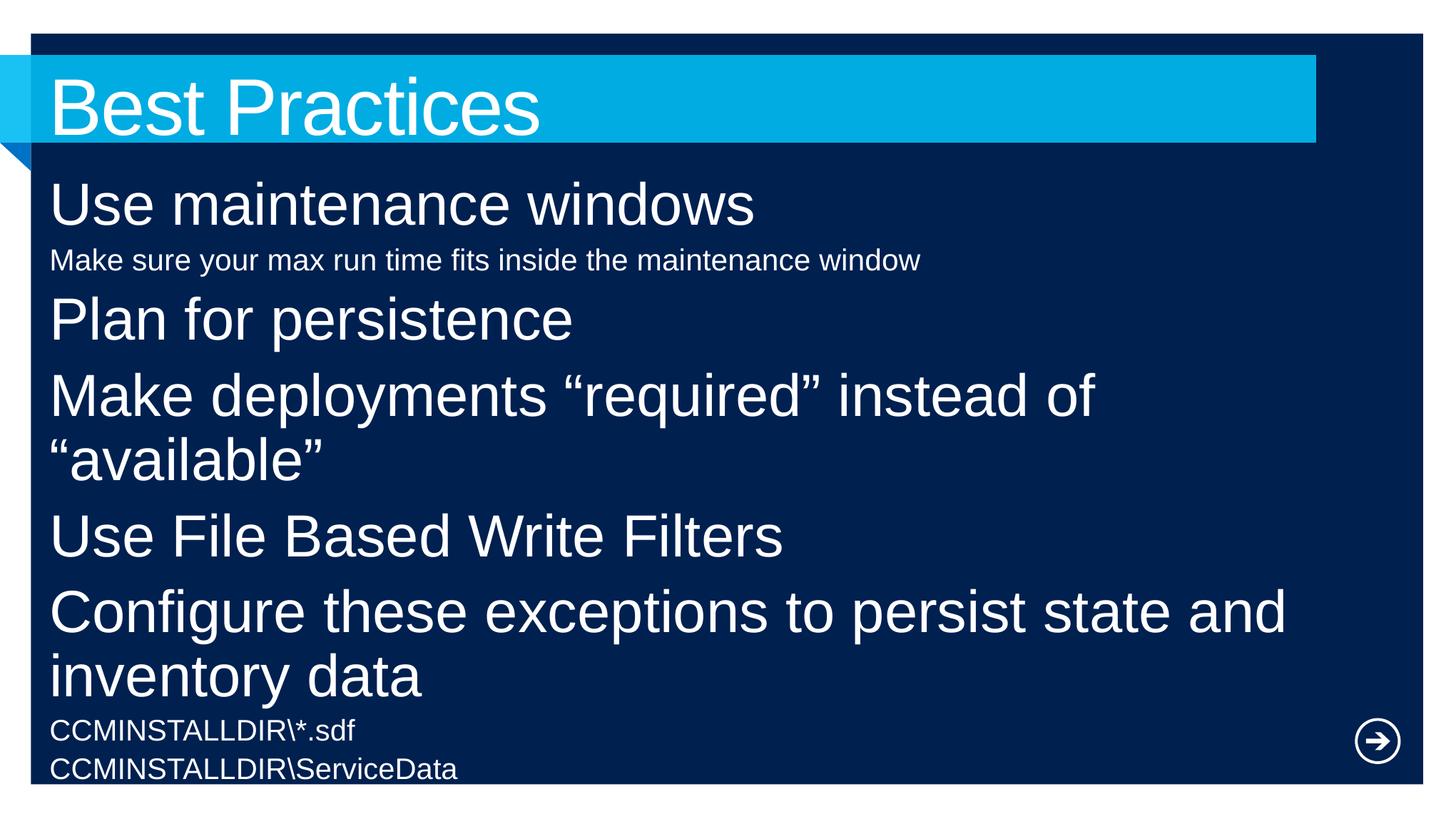

# Best Practices
Use maintenance windows
Make sure your max run time fits inside the maintenance window
Plan for persistence
Make deployments “required” instead of “available”
Use File Based Write Filters
Configure these exceptions to persist state and inventory data
CCMINSTALLDIR\*.sdf
CCMINSTALLDIR\ServiceData
HKEY_LOCAL_MACHINE\SOFTWARE\Microsoft\CCM\StateSystem
Use WMI provider to manage other filters